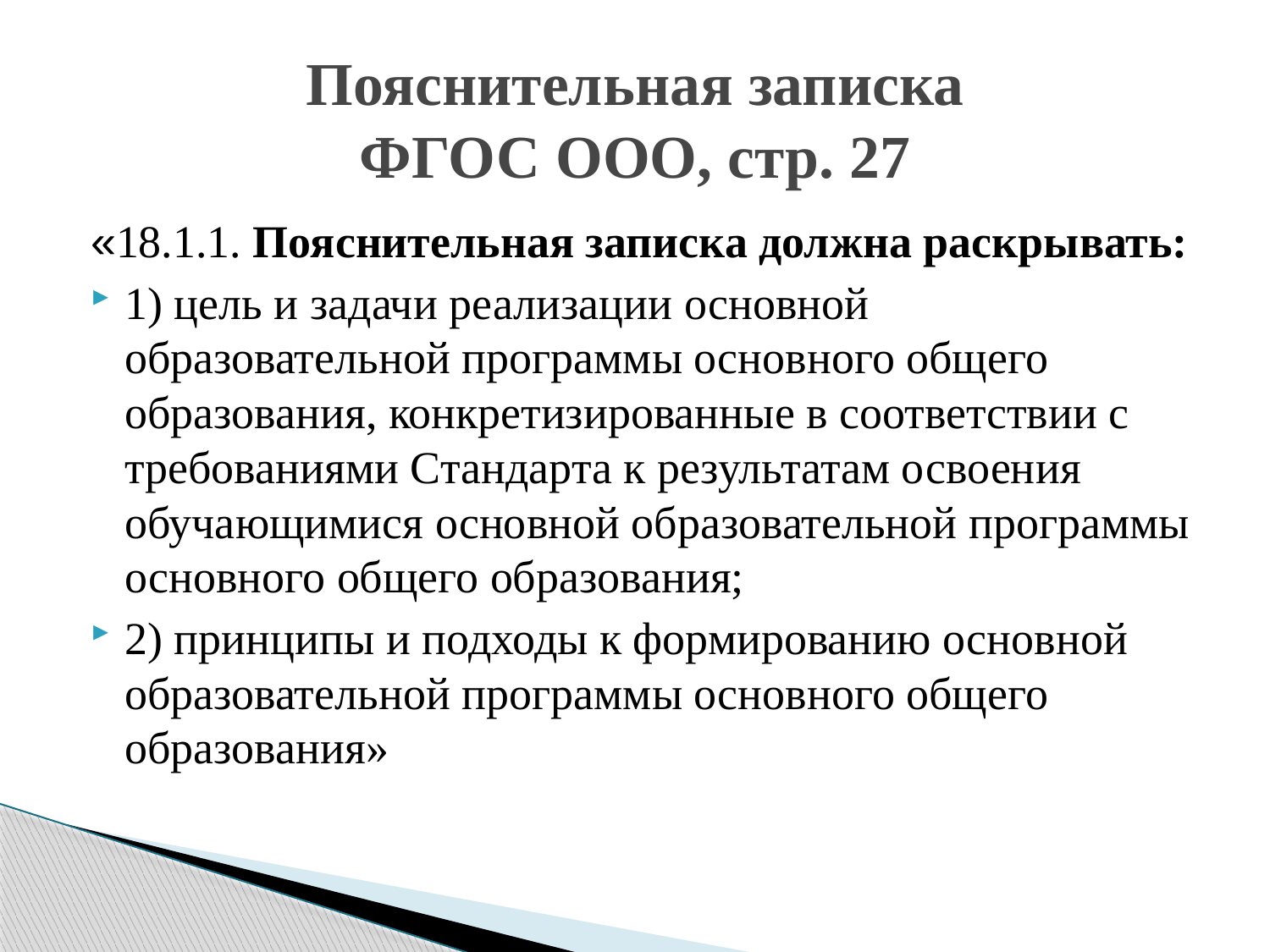

# Пояснительная записка ФГОС ООО, стр. 27
«18.1.1. Пояснительная записка должна раскрывать:
1) цель и задачи реализации основной образовательной программы основного общего образования, конкретизированные в соответствии с требованиями Стандарта к результатам освоения обучающимися основной образовательной программы основного общего образования;
2) принципы и подходы к формированию основной образовательной программы основного общего образования»